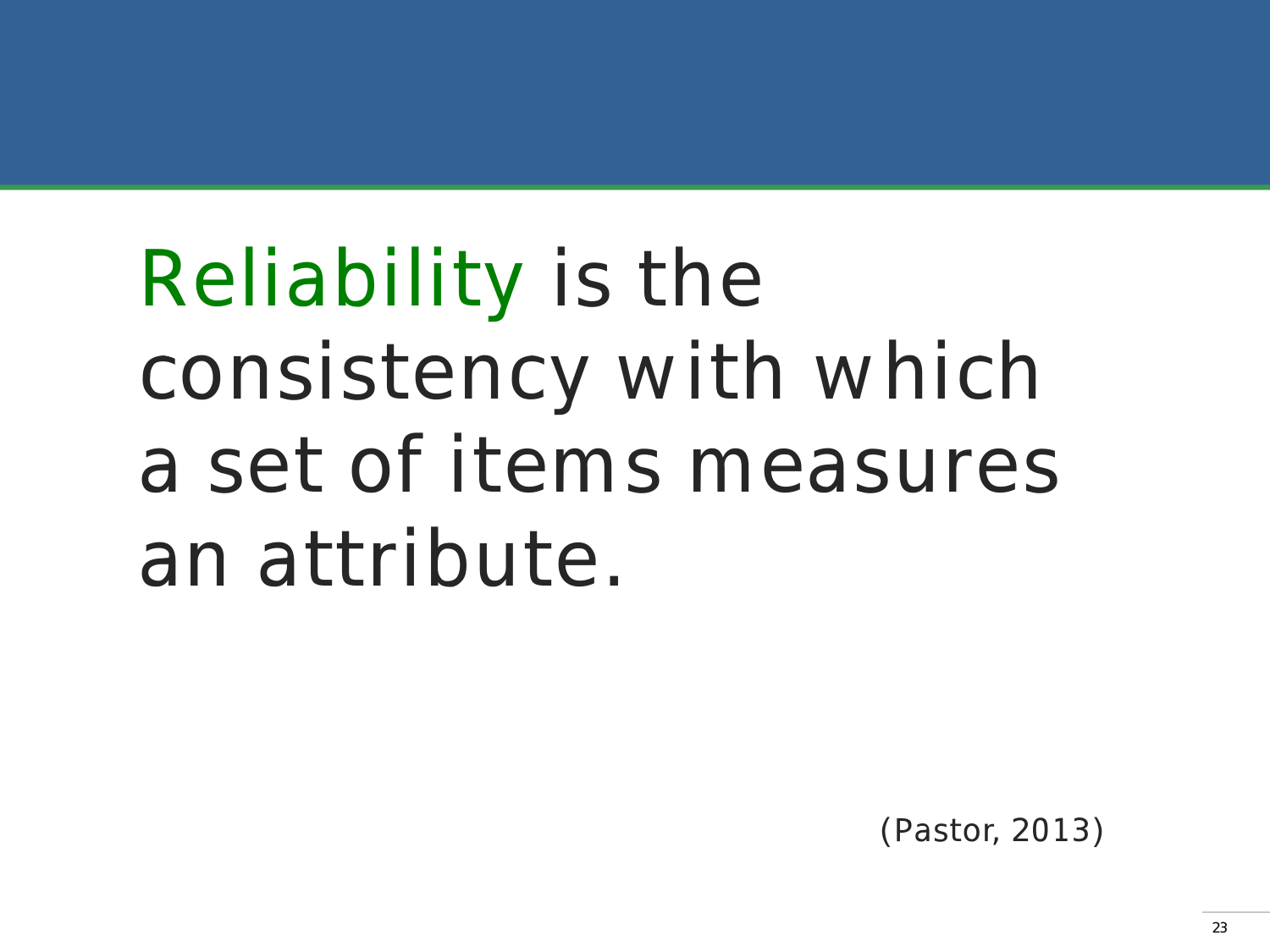

Reliability is the consistency with which
a set of items measures an attribute.

(Pastor, 2013)

23